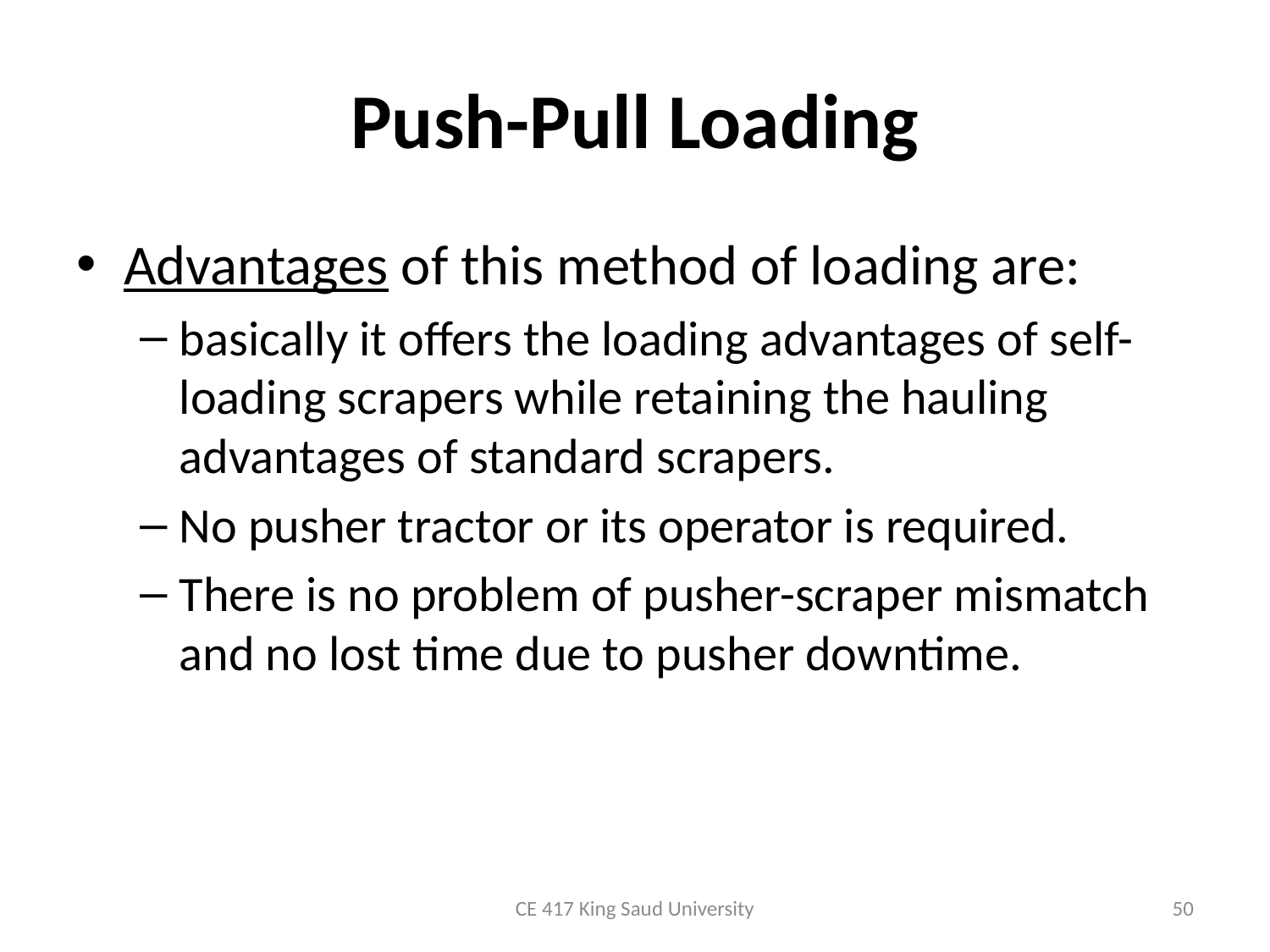

# Push-Pull Loading
Advantages of this method of loading are:
basically it offers the loading advantages of self-loading scrapers while retaining the hauling advantages of standard scrapers.
No pusher tractor or its operator is required.
There is no problem of pusher-scraper mismatch and no lost time due to pusher downtime.
CE 417 King Saud University
50